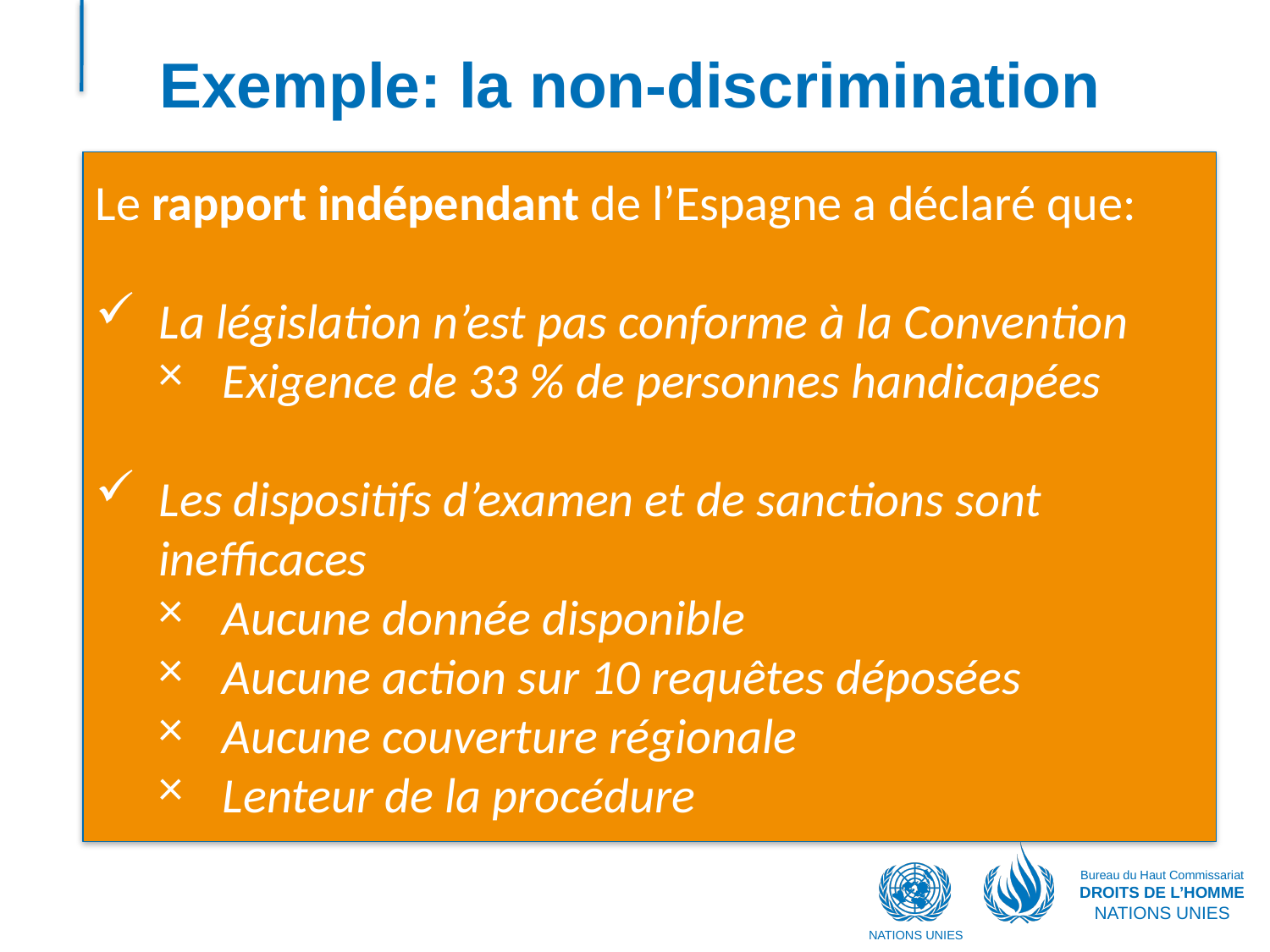

# Exemple: la non-discrimination

Le rapport indépendant de l’Espagne a déclaré que:

La législation n’est pas conforme à la Convention
Exigence de 33 % de personnes handicapées

Les dispositifs d’examen et de sanctions sont inefficaces
Aucune donnée disponible
Aucune action sur 10 requêtes déposées
Aucune couverture régionale
Lenteur de la procédure

Bureau du Haut Commissariat
DROITS DE L’HOMME
NATIONS UNIES
NATIONS UNIES